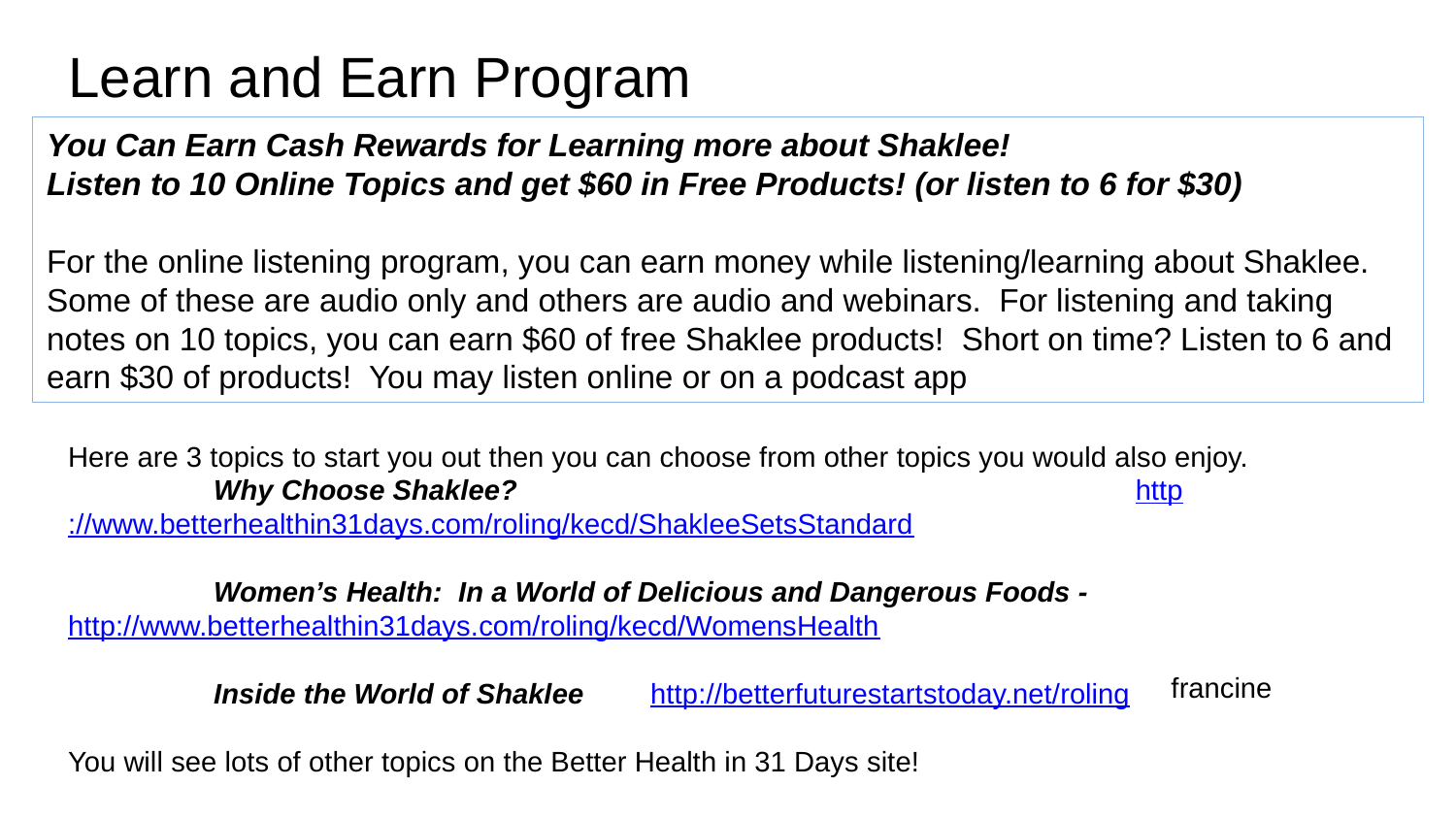

Learn and Earn Program
You Can Earn Cash Rewards for Learning more about Shaklee!
Listen to 10 Online Topics and get $60 in Free Products! (or listen to 6 for $30)

For the online listening program, you can earn money while listening/learning about Shaklee.  Some of these are audio only and others are audio and webinars.  For listening and taking notes on 10 topics, you can earn $60 of free Shaklee products!  Short on time? Listen to 6 and earn $30 of products!  You may listen online or on a podcast app
Here are 3 topics to start you out then you can choose from other topics you would also enjoy.
	Why Choose Shaklee?				      http://www.betterhealthin31days.com/roling/kecd/ShakleeSetsStandard

	Women’s Health:  In a World of Delicious and Dangerous Foods - http://www.betterhealthin31days.com/roling/kecd/WomensHealth

	Inside the World of Shaklee	http://betterfuturestartstoday.net/roling

You will see lots of other topics on the Better Health in 31 Days site!
francine